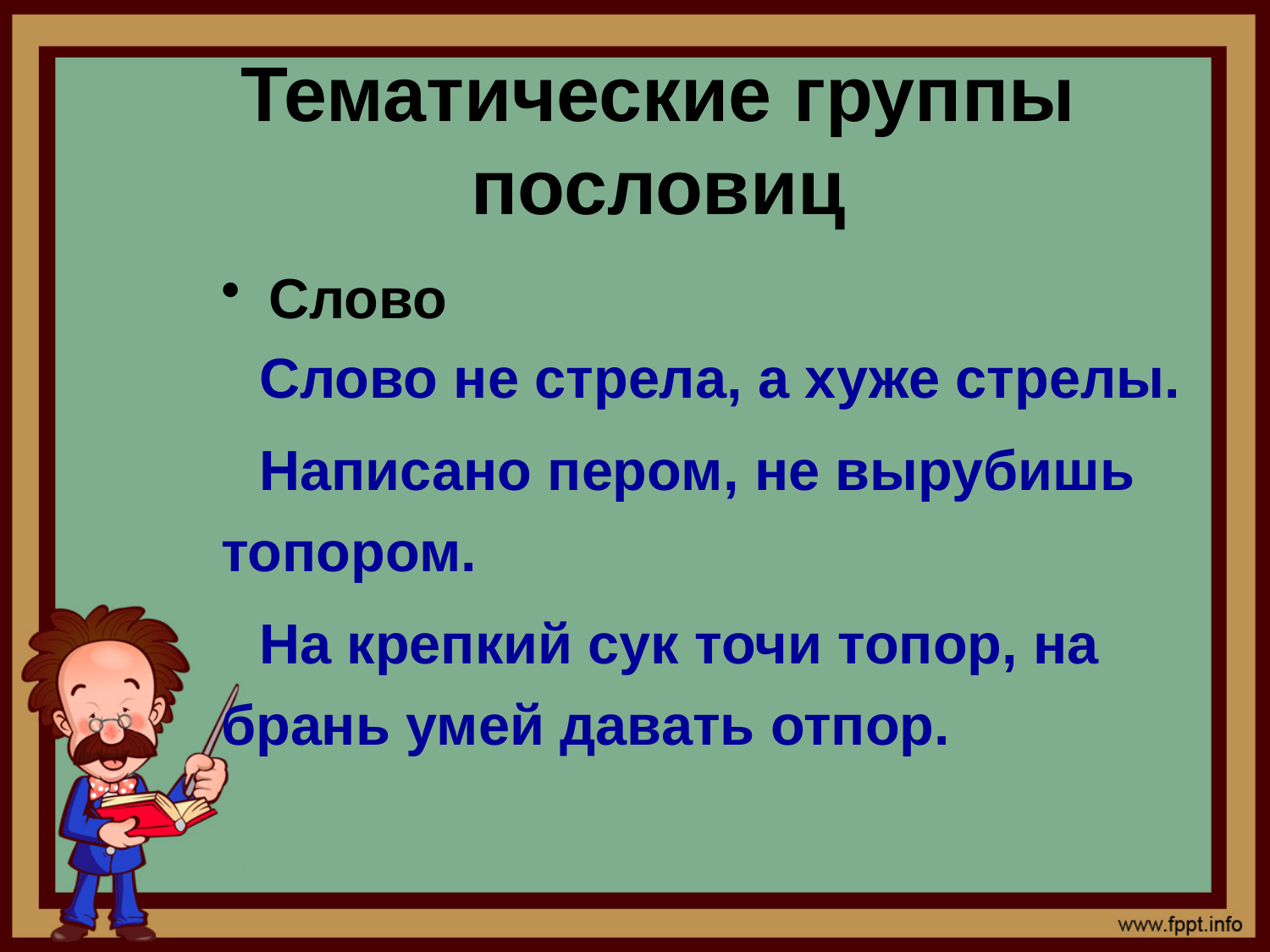

# Тематические группы пословиц
Слово
Слово не стрела, а хуже стрелы.
Написано пером, не вырубишь топором.
На крепкий сук точи топор, на брань умей давать отпор.